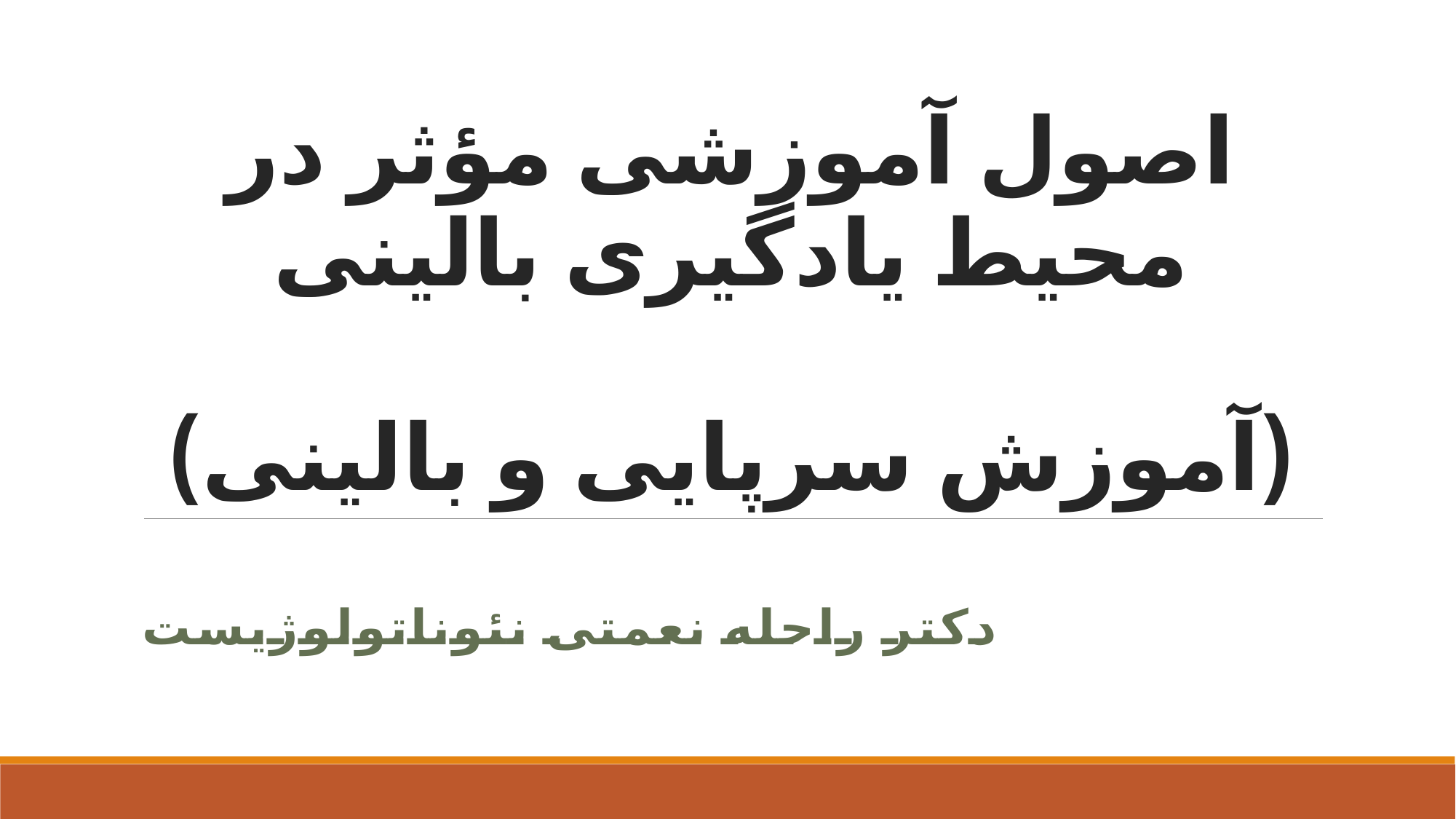

# اصول آموزشی مؤثر در محیط یادگیری بالینی (آموزش سرپایی و بالینی)

دکتر راحله نعمتی نئوناتولوژیست